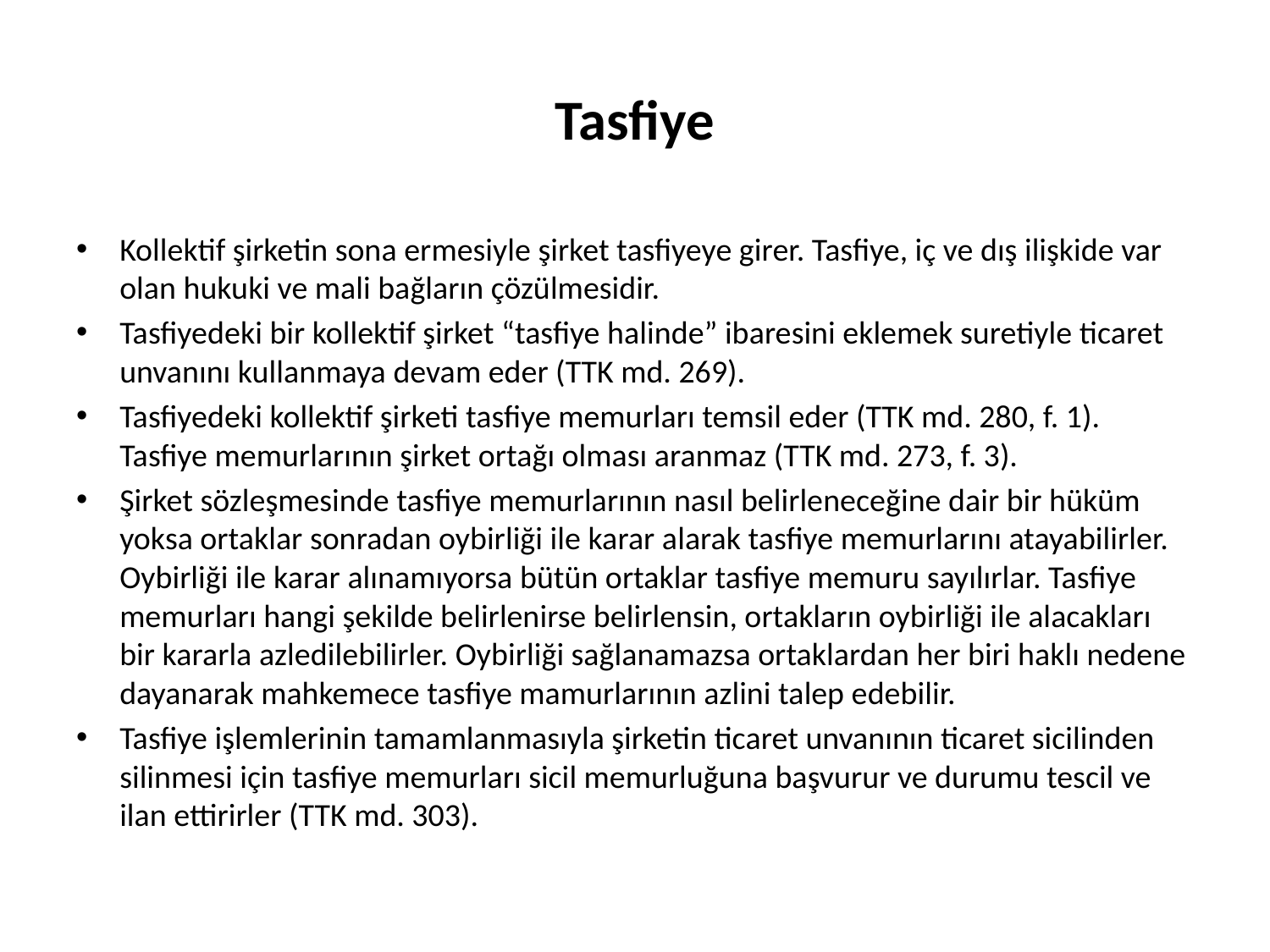

# Tasfiye
Kollektif şirketin sona ermesiyle şirket tasfiyeye girer. Tasfiye, iç ve dış ilişkide var olan hukuki ve mali bağların çözülmesidir.
Tasfiyedeki bir kollektif şirket “tasfiye halinde” ibaresini eklemek suretiyle ticaret unvanını kullanmaya devam eder (TTK md. 269).
Tasfiyedeki kollektif şirketi tasfiye memurları temsil eder (TTK md. 280, f. 1). Tasfiye memurlarının şirket ortağı olması aranmaz (TTK md. 273, f. 3).
Şirket sözleşmesinde tasfiye memurlarının nasıl belirleneceğine dair bir hüküm yoksa ortaklar sonradan oybirliği ile karar alarak tasfiye memurlarını atayabilirler. Oybirliği ile karar alınamıyorsa bütün ortaklar tasfiye memuru sayılırlar. Tasfiye memurları hangi şekilde belirlenirse belirlensin, ortakların oybirliği ile alacakları bir kararla azledilebilirler. Oybirliği sağlanamazsa ortaklardan her biri haklı nedene dayanarak mahkemece tasfiye mamurlarının azlini talep edebilir.
Tasfiye işlemlerinin tamamlanmasıyla şirketin ticaret unvanının ticaret sicilinden silinmesi için tasfiye memurları sicil memurluğuna başvurur ve durumu tescil ve ilan ettirirler (TTK md. 303).